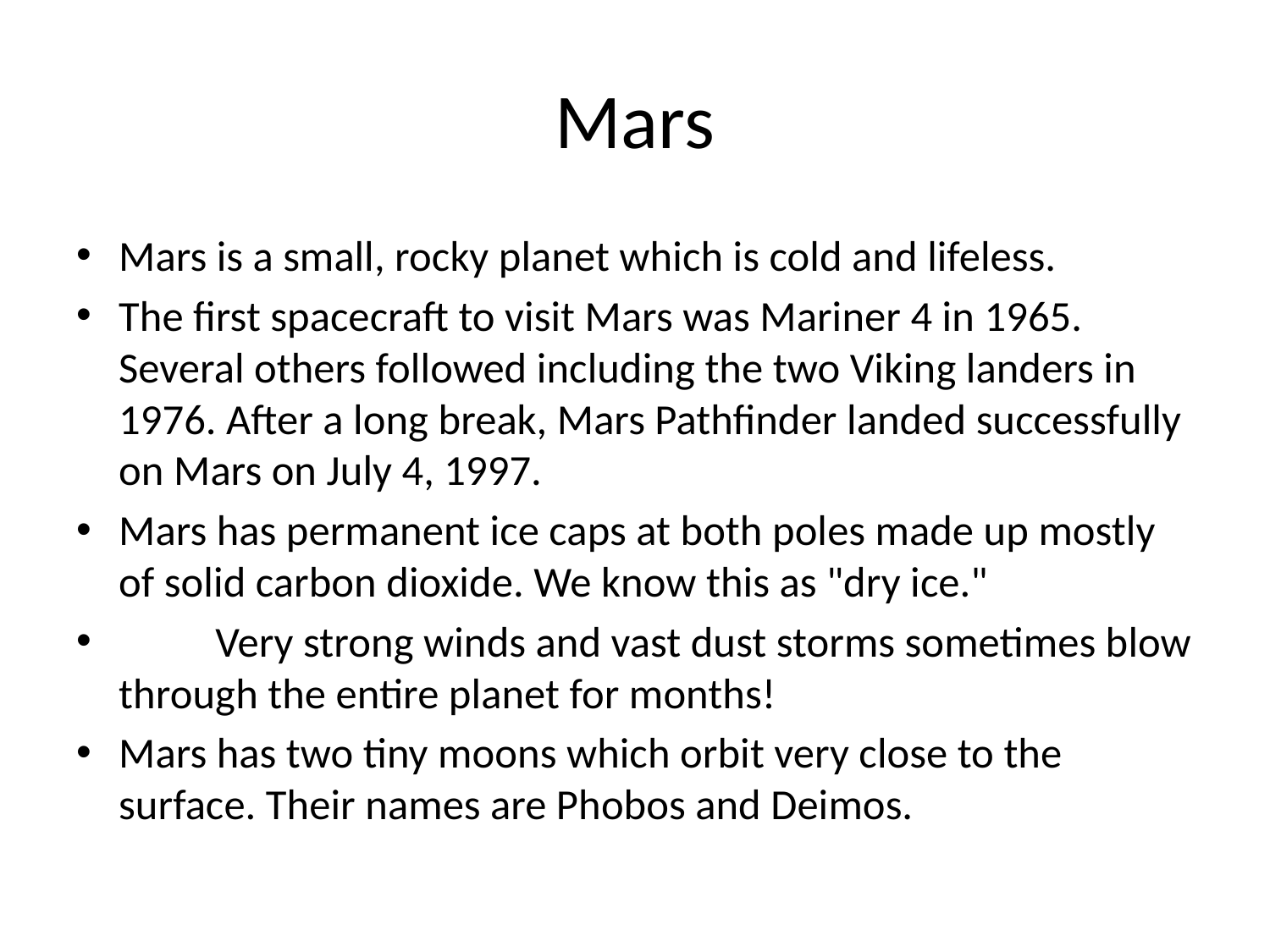

# Mars
Mars is a small, rocky planet which is cold and lifeless.
The first spacecraft to visit Mars was Mariner 4 in 1965. Several others followed including the two Viking landers in 1976. After a long break, Mars Pathfinder landed successfully on Mars on July 4, 1997.
Mars has permanent ice caps at both poles made up mostly of solid carbon dioxide. We know this as "dry ice."
	Very strong winds and vast dust storms sometimes blow through the entire planet for months!
Mars has two tiny moons which orbit very close to the surface. Their names are Phobos and Deimos.